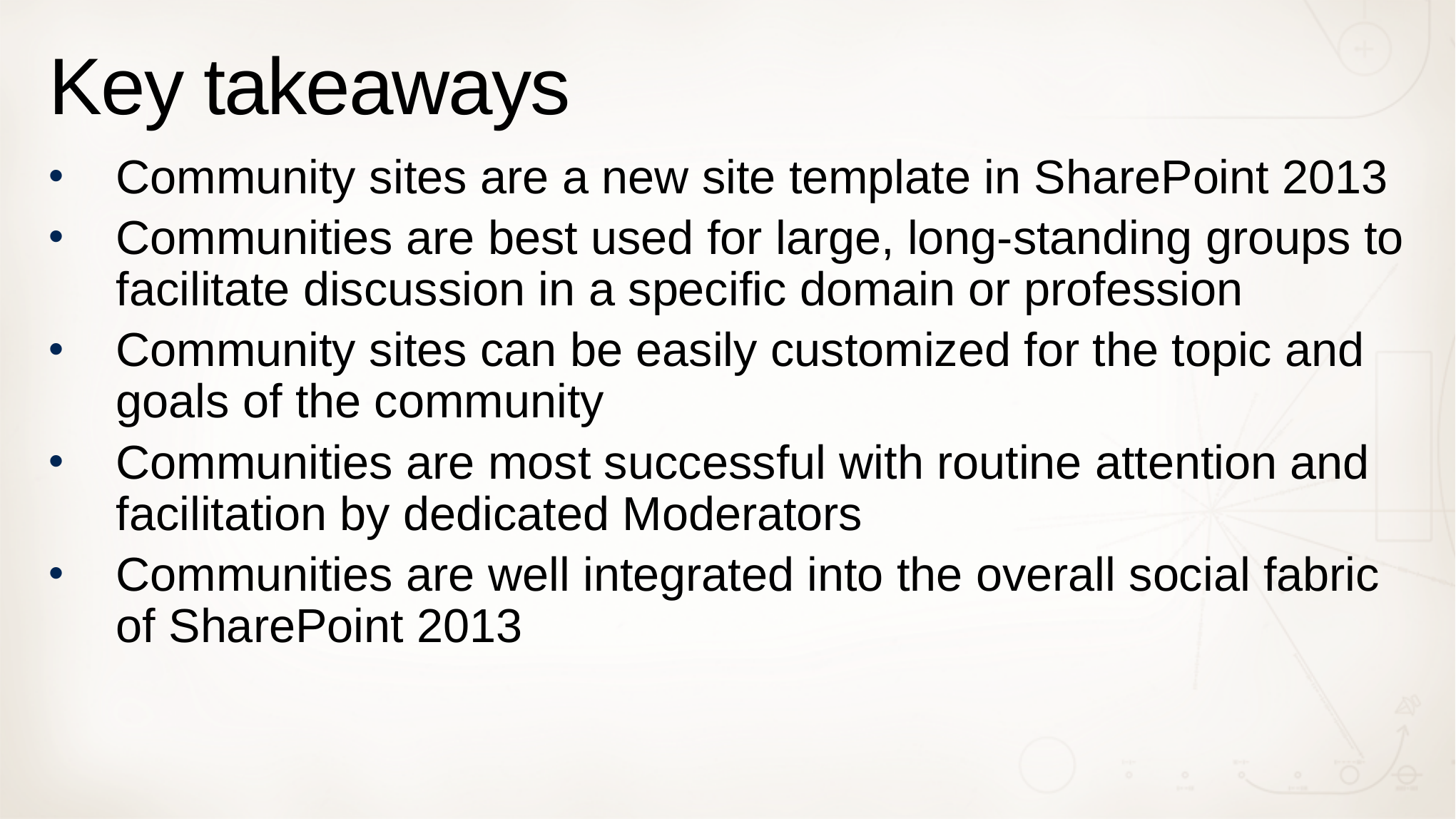

# Key takeaways
Community sites are a new site template in SharePoint 2013
Communities are best used for large, long-standing groups to facilitate discussion in a specific domain or profession
Community sites can be easily customized for the topic and goals of the community
Communities are most successful with routine attention and facilitation by dedicated Moderators
Communities are well integrated into the overall social fabric of SharePoint 2013